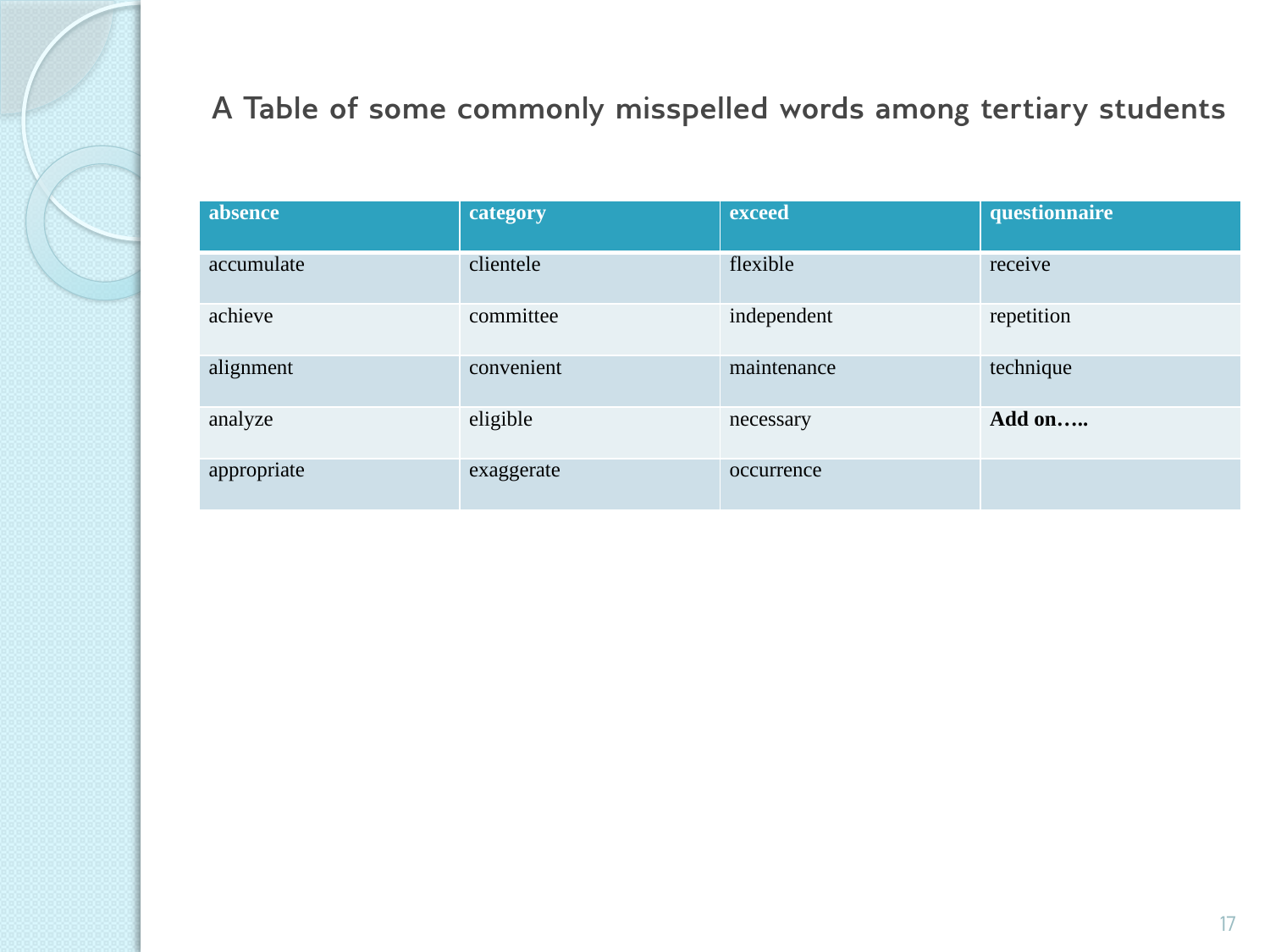

# A Table of some commonly misspelled words among tertiary students
| absence | category | exceed | questionnaire |
| --- | --- | --- | --- |
| accumulate | clientele | flexible | receive |
| achieve | committee | independent | repetition |
| alignment | convenient | maintenance | technique |
| analyze | eligible | necessary | Add on….. |
| appropriate | exaggerate | occurrence |  |
17